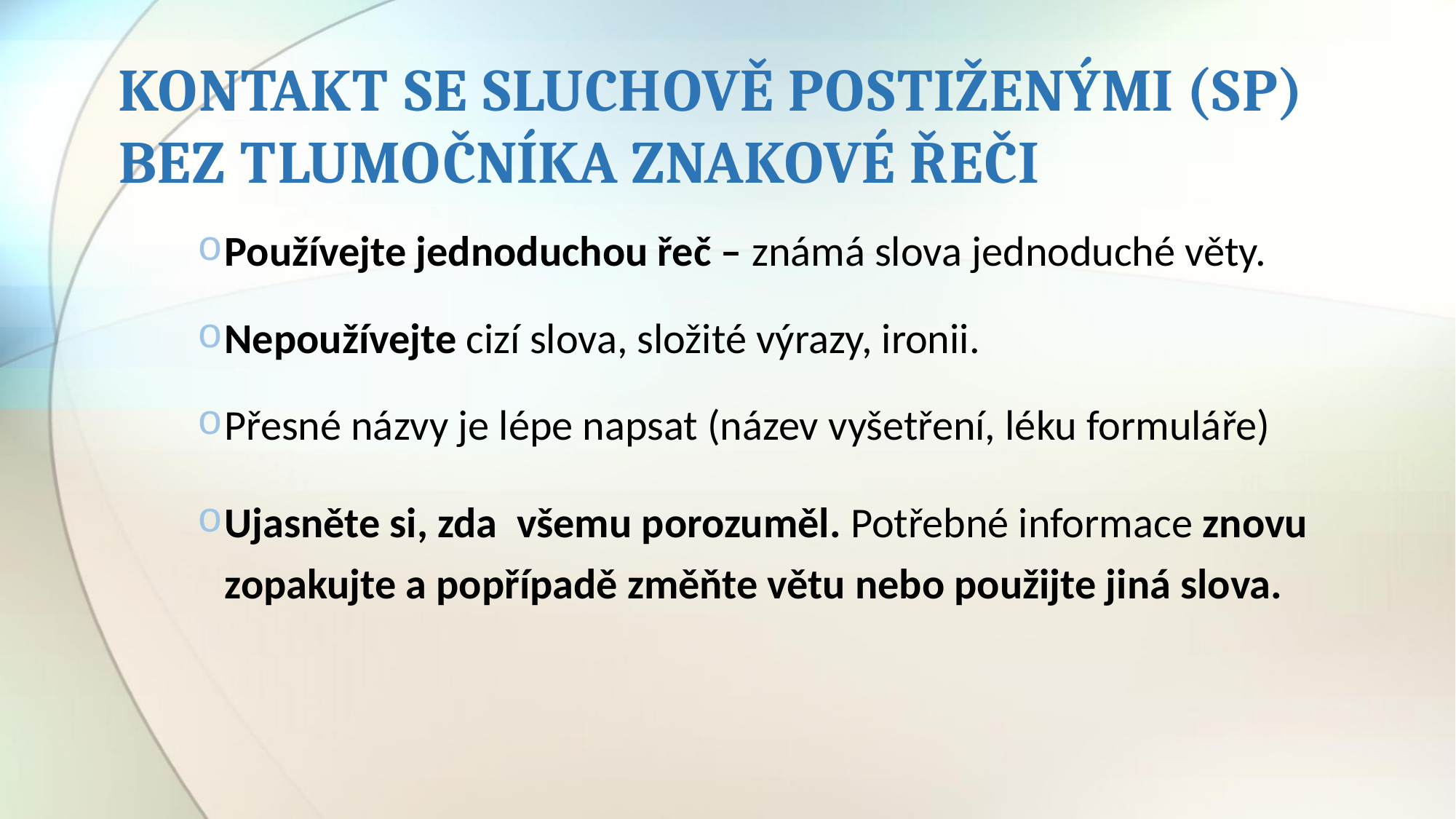

# KONTAKT SE SLUCHOVĚ POSTIŽENÝMI (SP) BEZ TLUMOČNÍKA ZNAKOVÉ ŘEČI
Používejte jednoduchou řeč – známá slova jednoduché věty.
Nepoužívejte cizí slova, složité výrazy, ironii.
Přesné názvy je lépe napsat (název vyšetření, léku formuláře)
Ujasněte si, zda  všemu porozuměl. Potřebné informace znovu zopakujte a popřípadě změňte větu nebo použijte jiná slova.